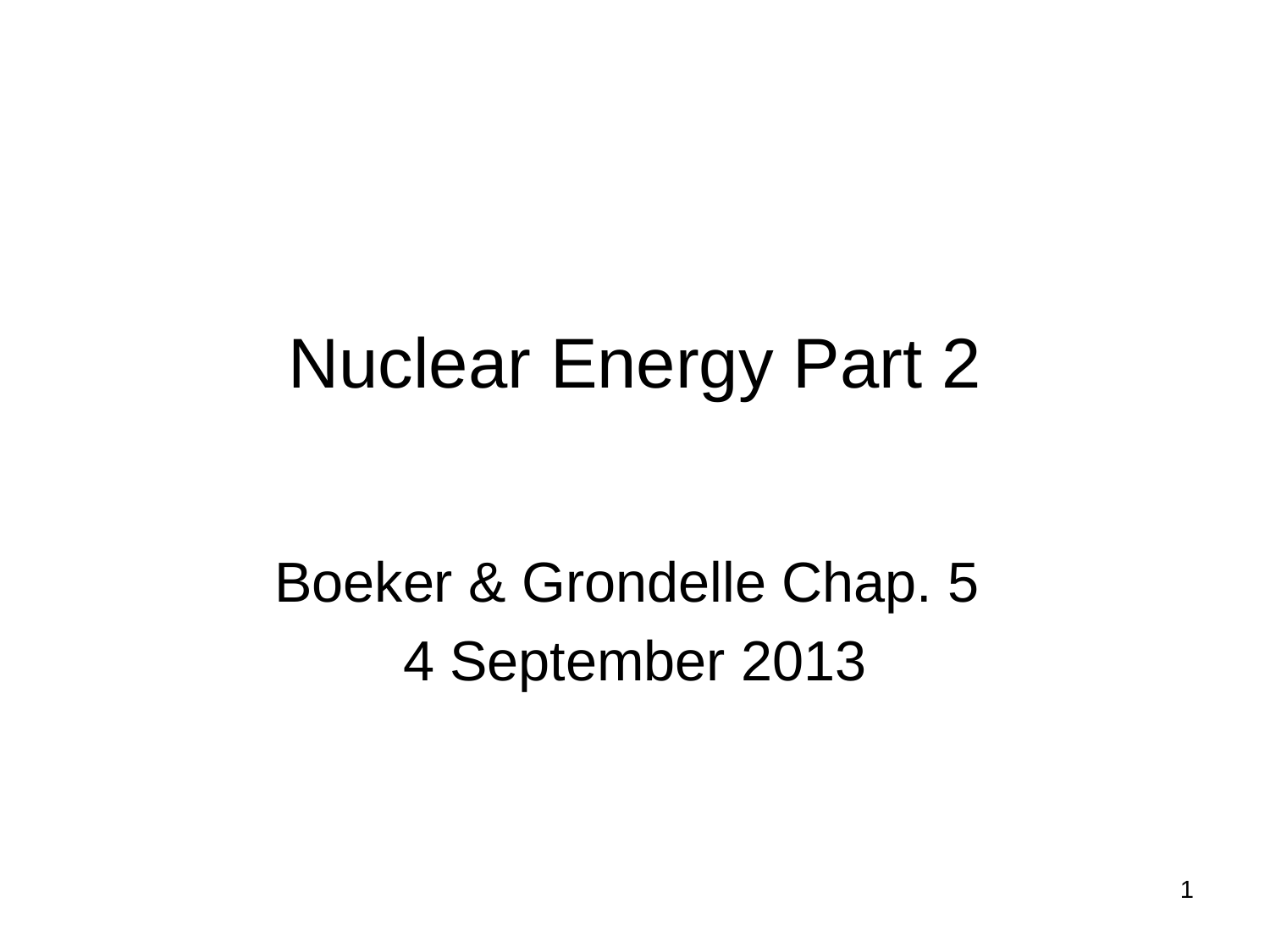

# Nuclear Energy Part 2
Boeker & Grondelle Chap. 5
4 September 2013
1